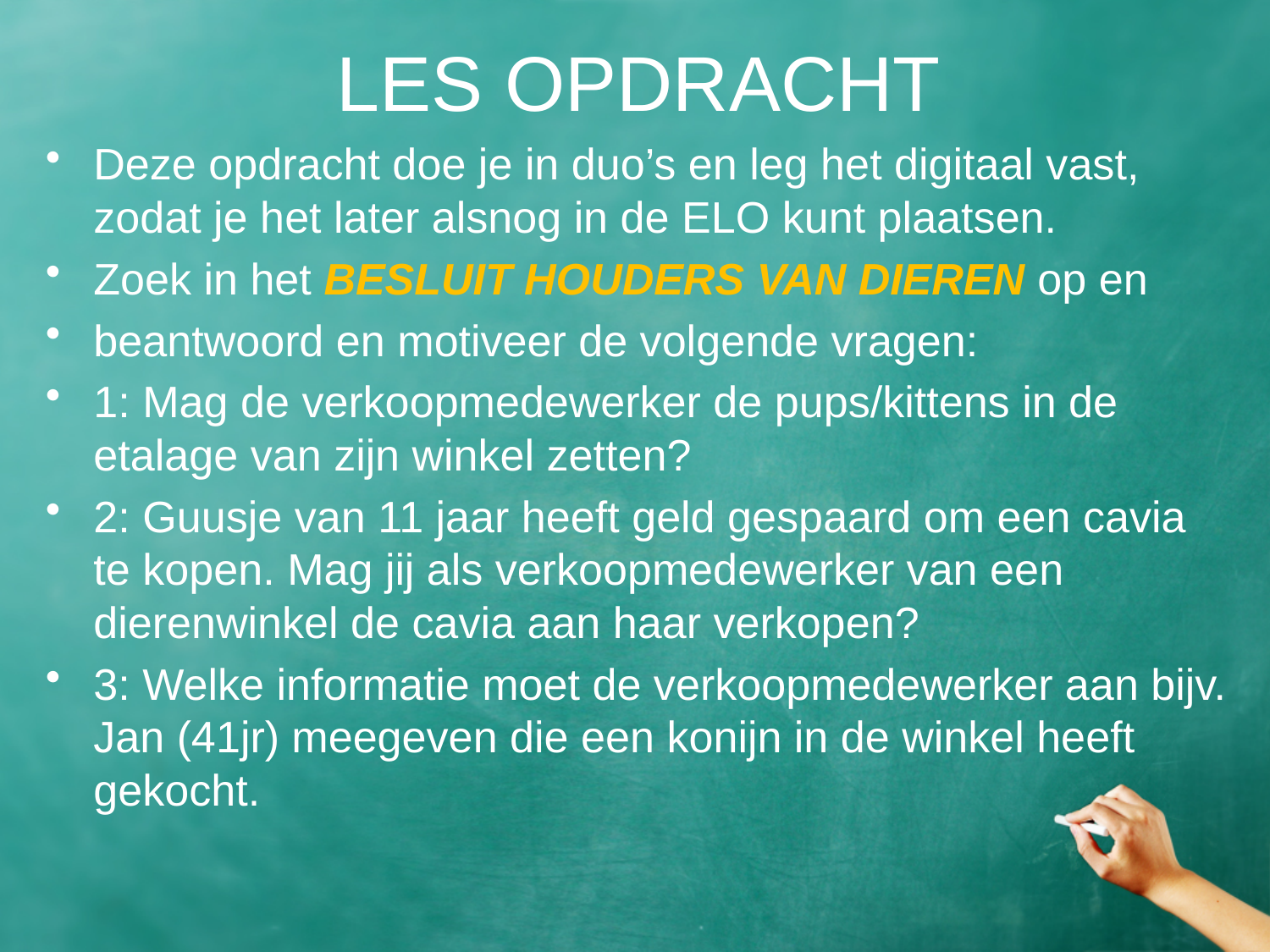

# LES OPDRACHT
Deze opdracht doe je in duo’s en leg het digitaal vast, zodat je het later alsnog in de ELO kunt plaatsen.
Zoek in het BESLUIT HOUDERS VAN DIEREN op en
beantwoord en motiveer de volgende vragen:
1: Mag de verkoopmedewerker de pups/kittens in de etalage van zijn winkel zetten?
2: Guusje van 11 jaar heeft geld gespaard om een cavia te kopen. Mag jij als verkoopmedewerker van een dierenwinkel de cavia aan haar verkopen?
3: Welke informatie moet de verkoopmedewerker aan bijv. Jan (41jr) meegeven die een konijn in de winkel heeft gekocht.